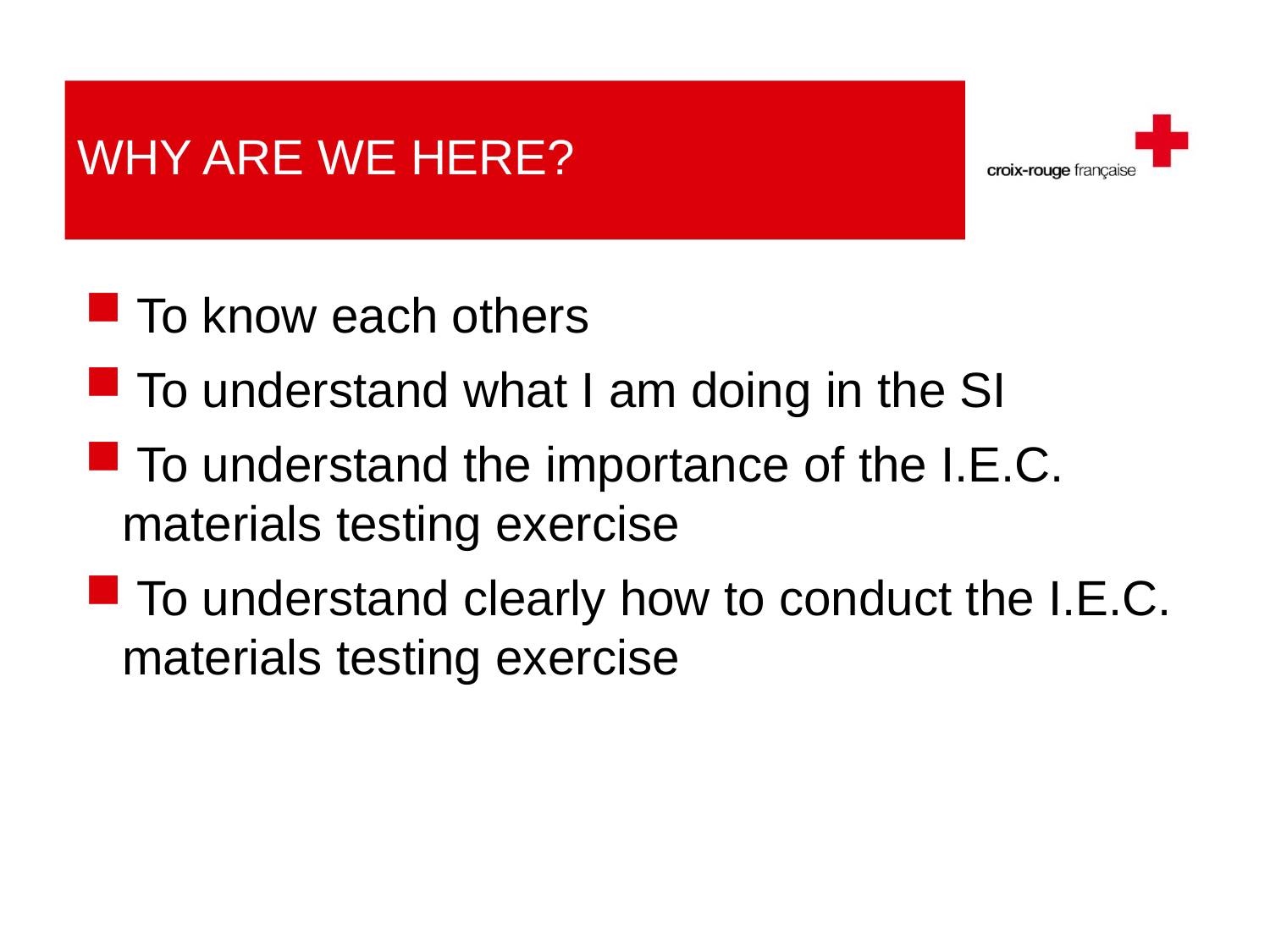

# Why are we here?
 To know each others
 To understand what I am doing in the SI
 To understand the importance of the I.E.C. materials testing exercise
 To understand clearly how to conduct the I.E.C. materials testing exercise